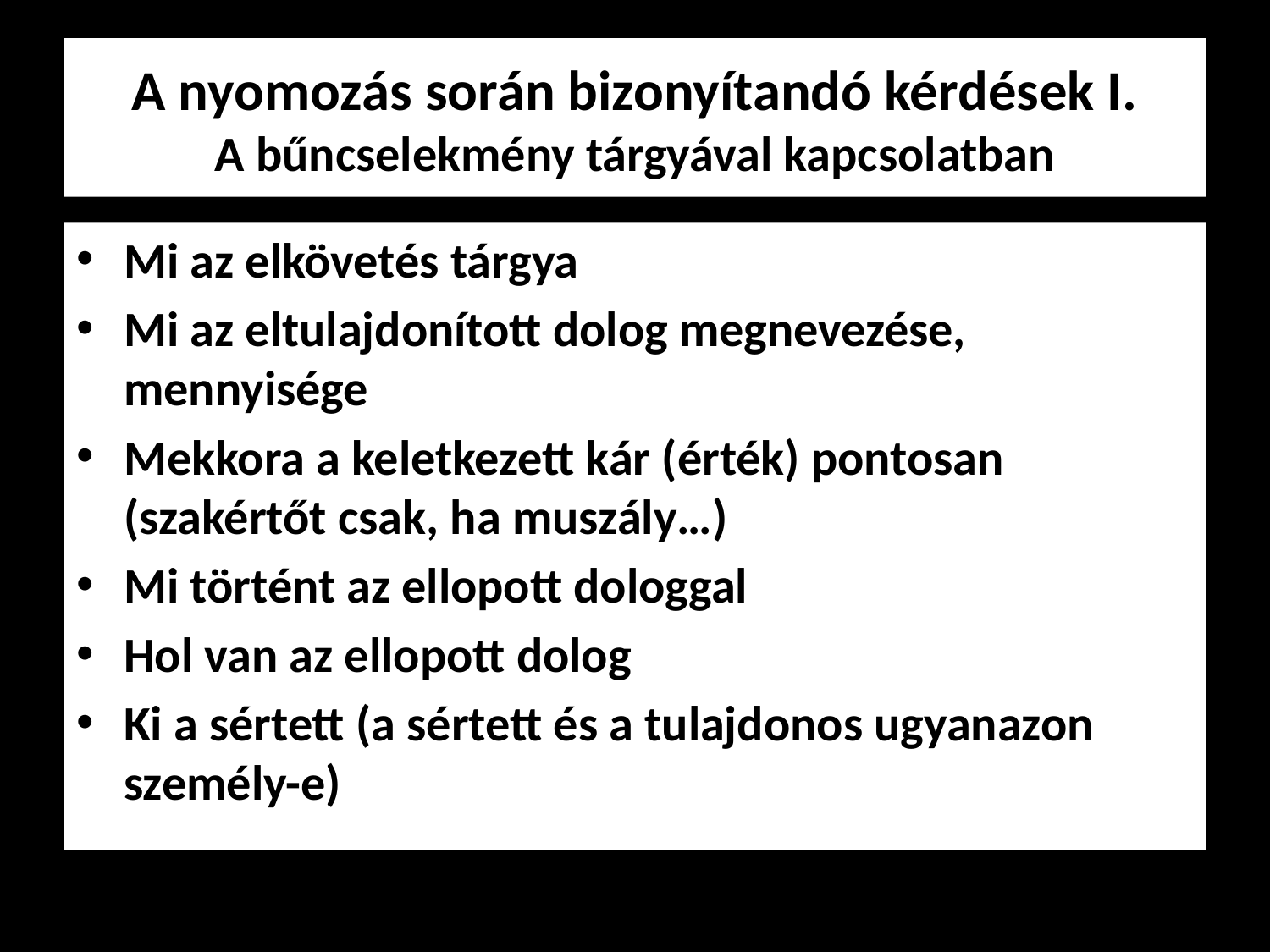

# A nyomozás során bizonyítandó kérdések I. A bűncselekmény tárgyával kapcsolatban
Mi az elkövetés tárgya
Mi az eltulajdonított dolog megnevezése, mennyisége
Mekkora a keletkezett kár (érték) pontosan (szakértőt csak, ha muszály…)
Mi történt az ellopott dologgal
Hol van az ellopott dolog
Ki a sértett (a sértett és a tulajdonos ugyanazon személy-e)